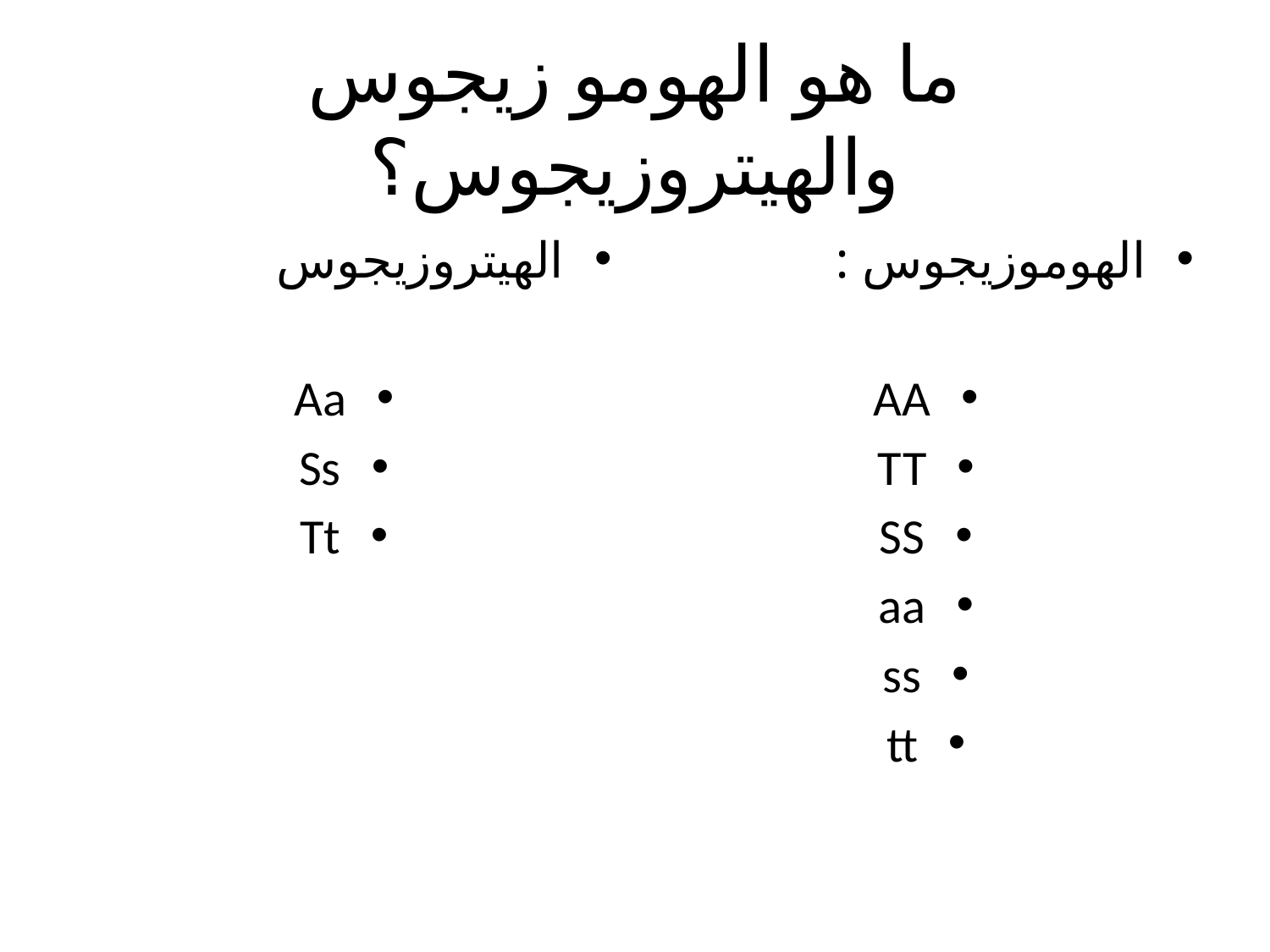

# ما هو الهومو زيجوس والهيتروزيجوس؟
الهيتروزيجوس

Aa
Ss
Tt

الهوموزيجوس :

AA
TT
SS
aa
ss
tt